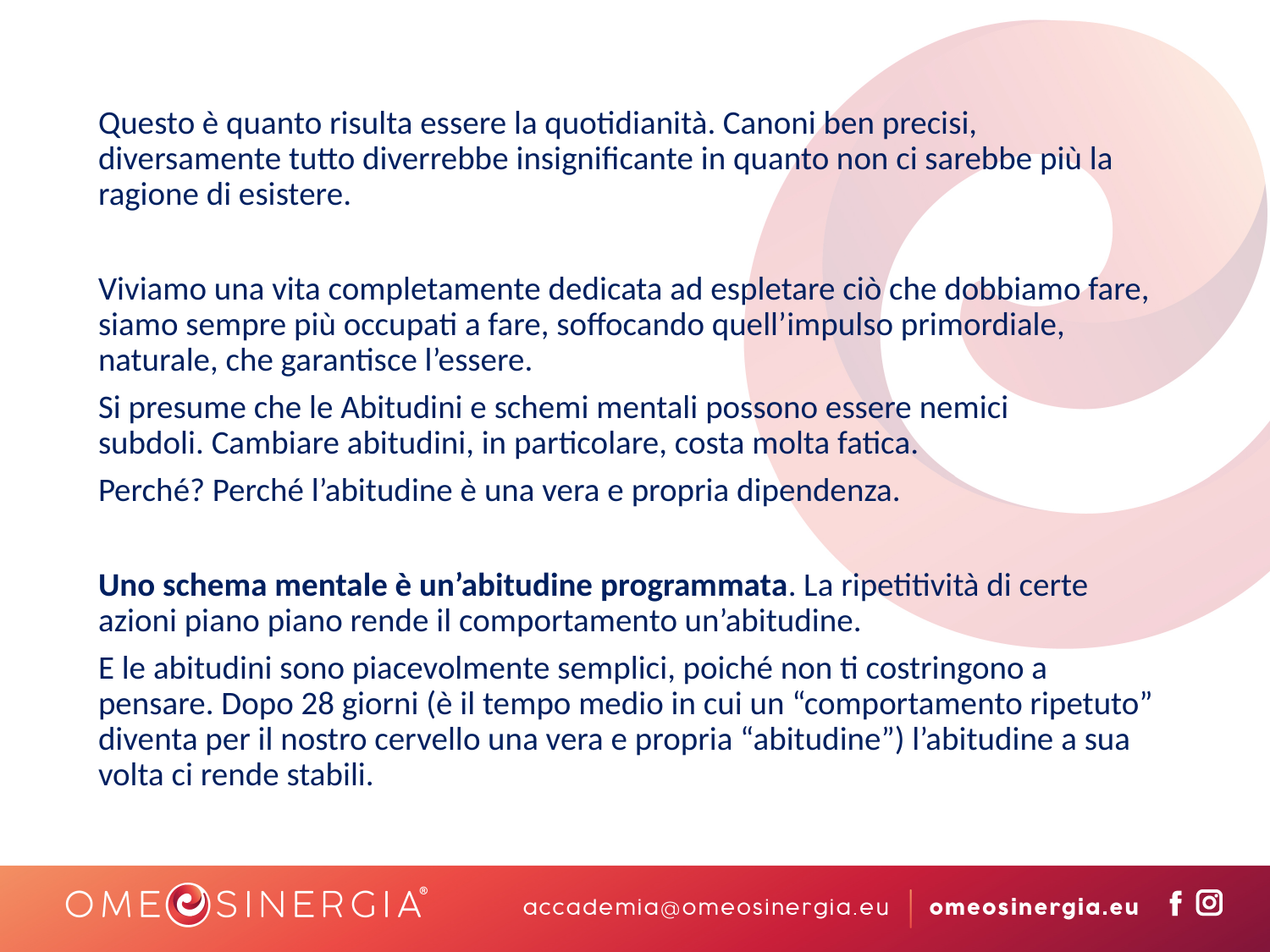

Questo è quanto risulta essere la quotidianità. Canoni ben precisi, diversamente tutto diverrebbe insignificante in quanto non ci sarebbe più la ragione di esistere.

Viviamo una vita completamente dedicata ad espletare ciò che dobbiamo fare, siamo sempre più occupati a fare, soffocando quell’impulso primordiale, naturale, che garantisce l’essere.
Si presume che le Abitudini e schemi mentali possono essere nemici subdoli. Cambiare abitudini, in particolare, costa molta fatica.
Perché? Perché l’abitudine è una vera e propria dipendenza.

Uno schema mentale è un’abitudine programmata. La ripetitività di certe azioni piano piano rende il comportamento un’abitudine.
E le abitudini sono piacevolmente semplici, poiché non ti costringono a pensare. Dopo 28 giorni (è il tempo medio in cui un “comportamento ripetuto” diventa per il nostro cervello una vera e propria “abitudine”) l’abitudine a sua volta ci rende stabili.